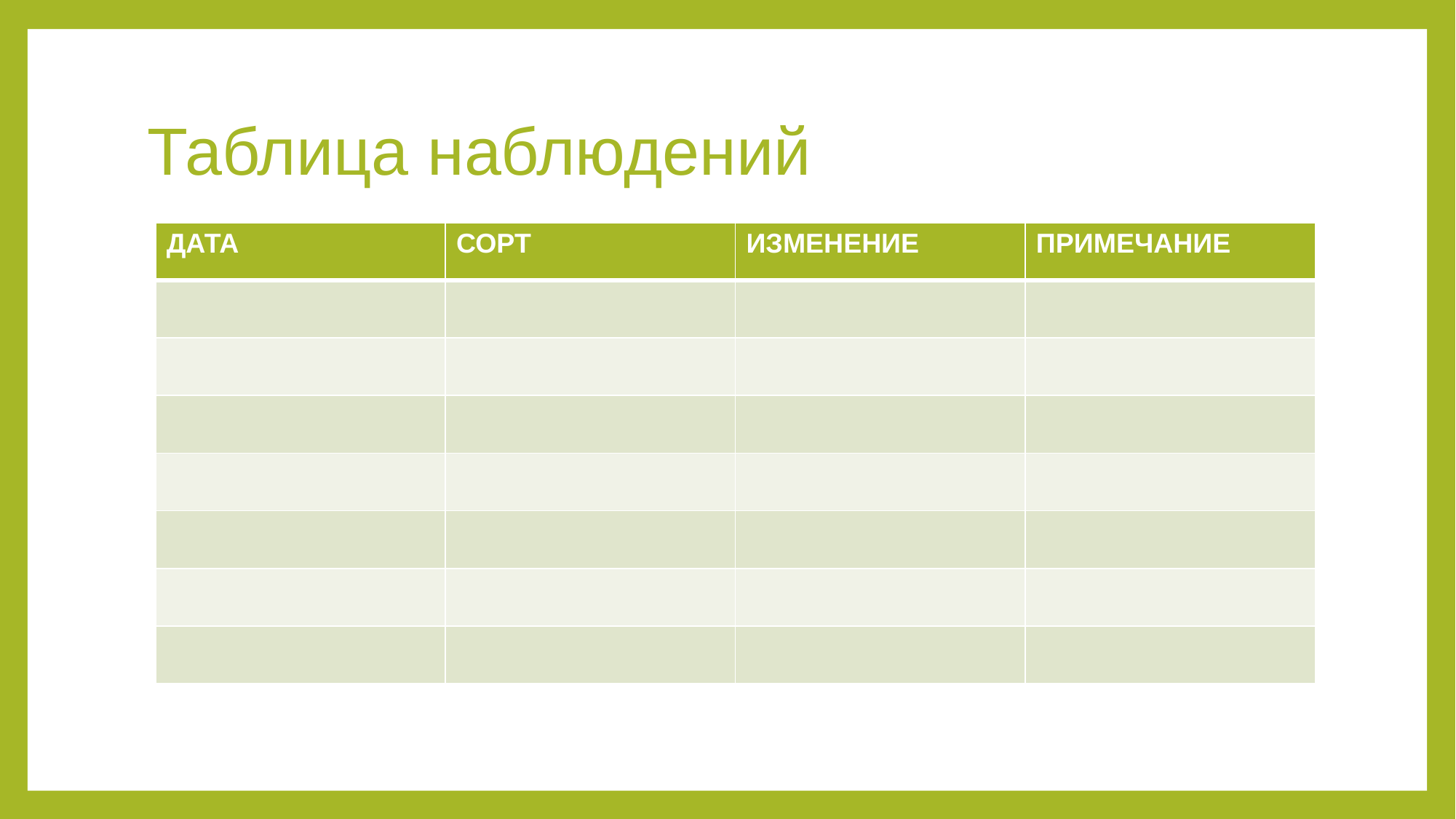

# Таблица наблюдений
| ДАТА | СОРТ | ИЗМЕНЕНИЕ | ПРИМЕЧАНИЕ |
| --- | --- | --- | --- |
|  |  |  |  |
|  |  |  |  |
|  |  |  |  |
|  |  |  |  |
|  |  |  |  |
|  |  |  |  |
|  |  |  |  |